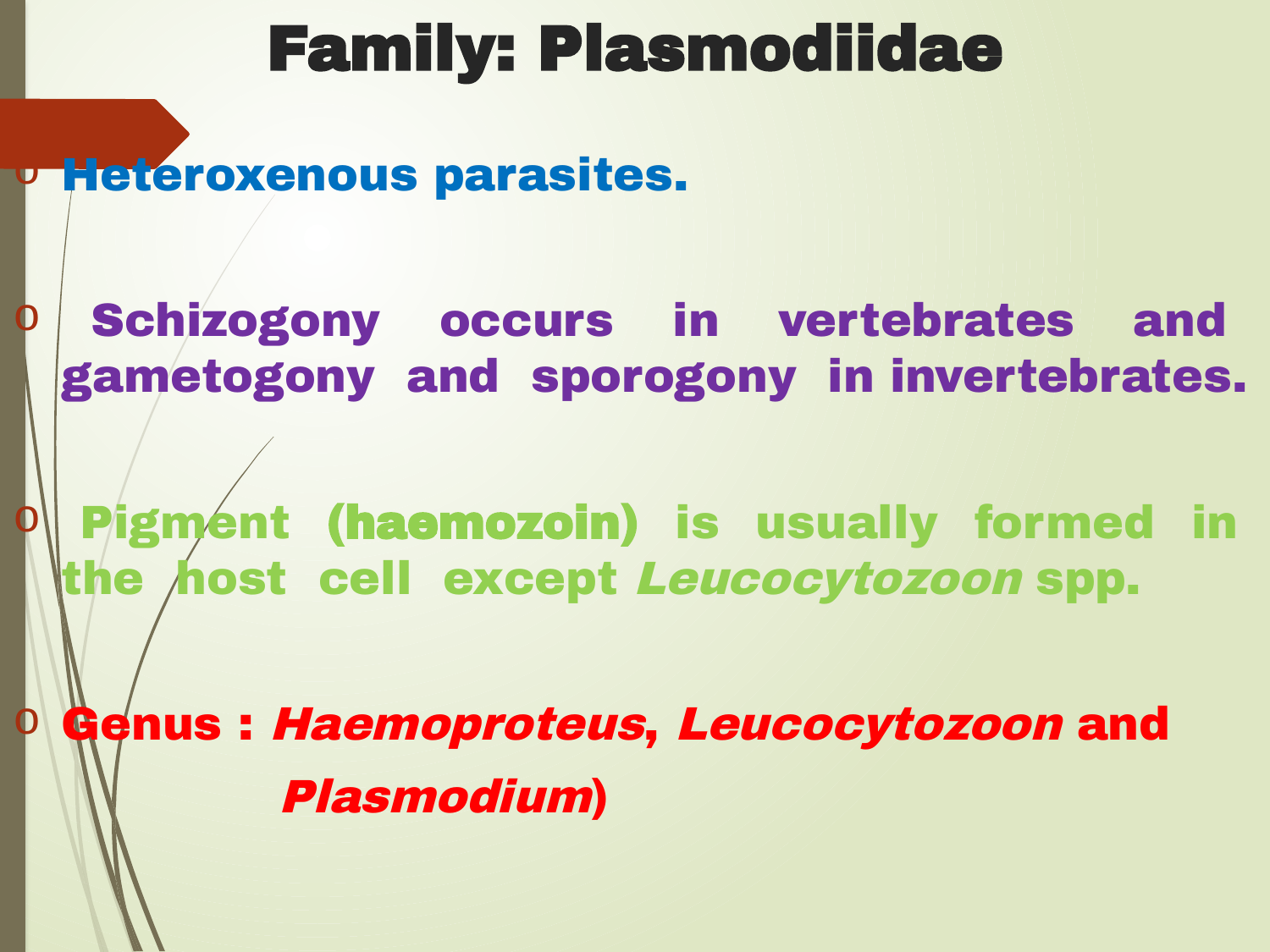

# Family: Plasmodiidae
Heteroxenous parasites.

 Schizogony  occurs  in  vertebrates  and  gametogony  and  sporogony  in invertebrates.

 Pigment  (haemozoin)  is  usually  formed  in  the  host  cell  except Leucocytozoon spp.

Genus : Haemoproteus, Leucocytozoon and
                 Plasmodium)